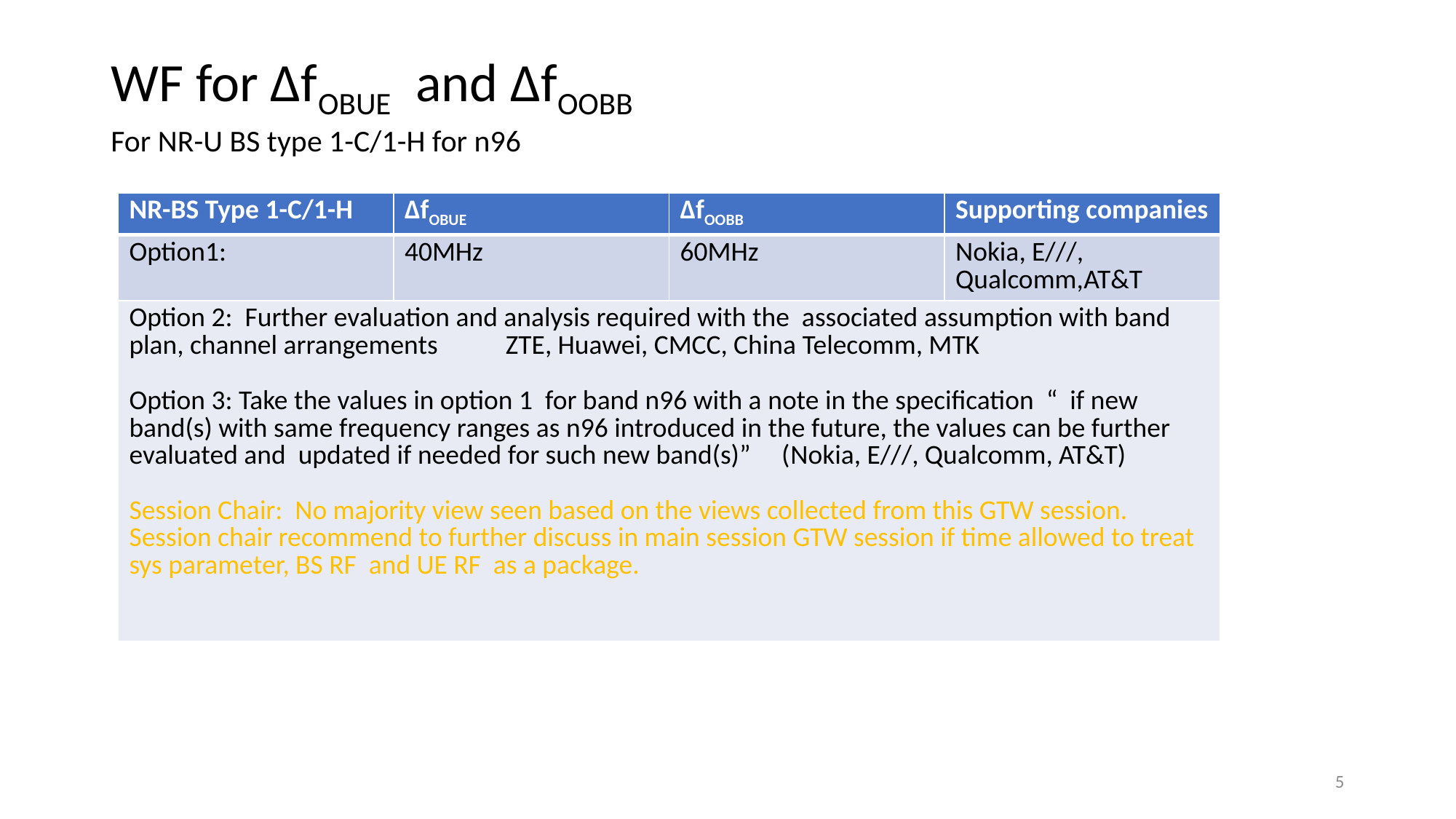

# WF for ΔfOBUE  and ΔfOOBB
For NR-U BS type 1-C/1-H for n96

| NR-BS Type 1-C/1-H | ΔfOBUE | ΔfOOBB | Supporting companies |
| --- | --- | --- | --- |
| Option1: | 40MHz | 60MHz | Nokia, E///, Qualcomm,AT&T |
| Option 2: Further evaluation and analysis required with the associated assumption with band plan, channel arrangements ZTE, Huawei, CMCC, China Telecomm, MTK Option 3: Take the values in option 1 for band n96 with a note in the specification “ if new band(s) with same frequency ranges as n96 introduced in the future, the values can be further evaluated and updated if needed for such new band(s)” (Nokia, E///, Qualcomm, AT&T) Session Chair: No majority view seen based on the views collected from this GTW session. Session chair recommend to further discuss in main session GTW session if time allowed to treat sys parameter, BS RF and UE RF as a package. |  |  |  |
5